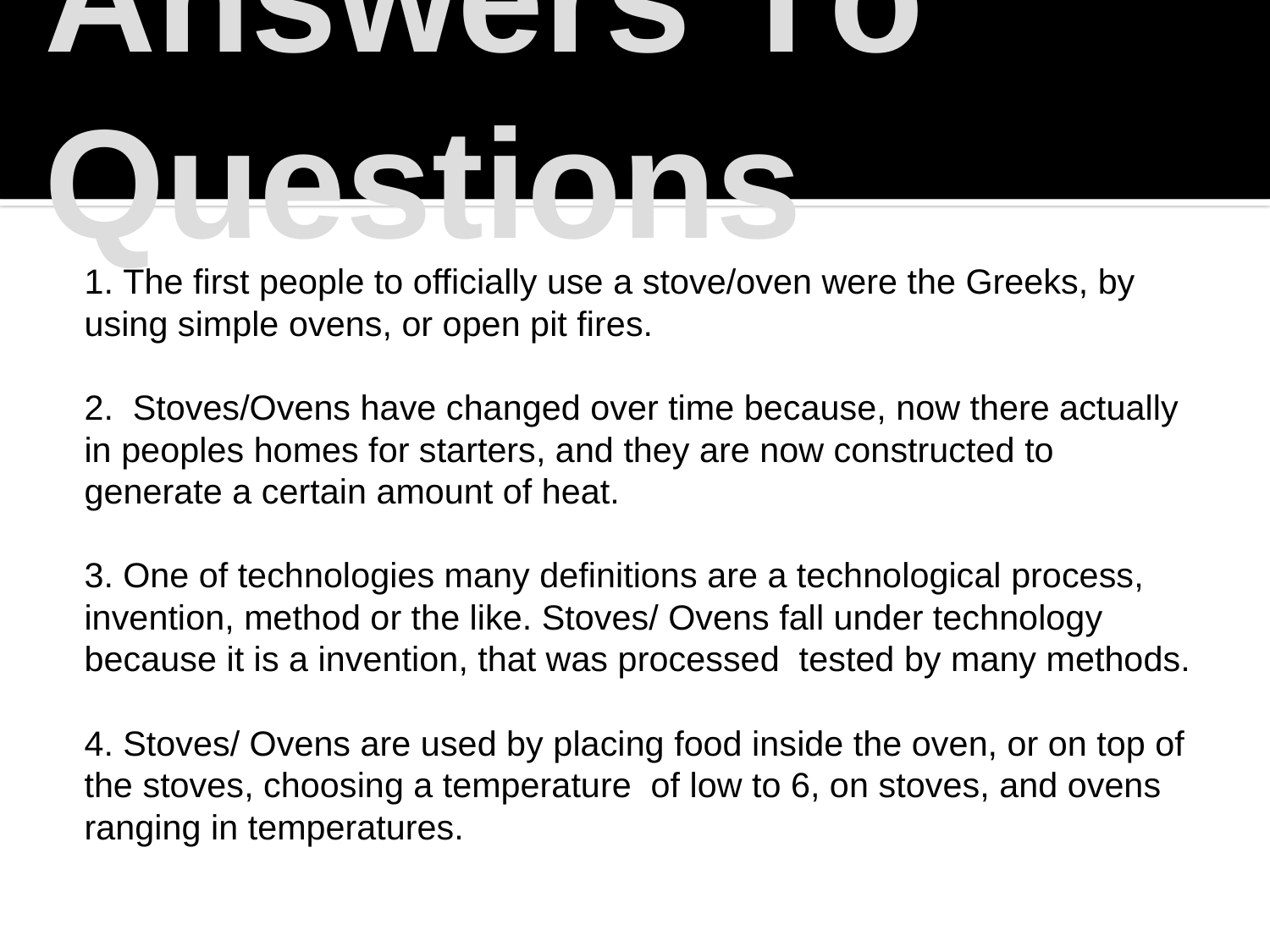

# Answers To Questions
1. The first people to officially use a stove/oven were the Greeks, by using simple ovens, or open pit fires.

2.  Stoves/Ovens have changed over time because, now there actually in peoples homes for starters, and they are now constructed to generate a certain amount of heat.

3. One of technologies many definitions are a technological process, invention, method or the like. Stoves/ Ovens fall under technology because it is a invention, that was processed  tested by many methods.

4. Stoves/ Ovens are used by placing food inside the oven, or on top of the stoves, choosing a temperature  of low to 6, on stoves, and ovens ranging in temperatures.